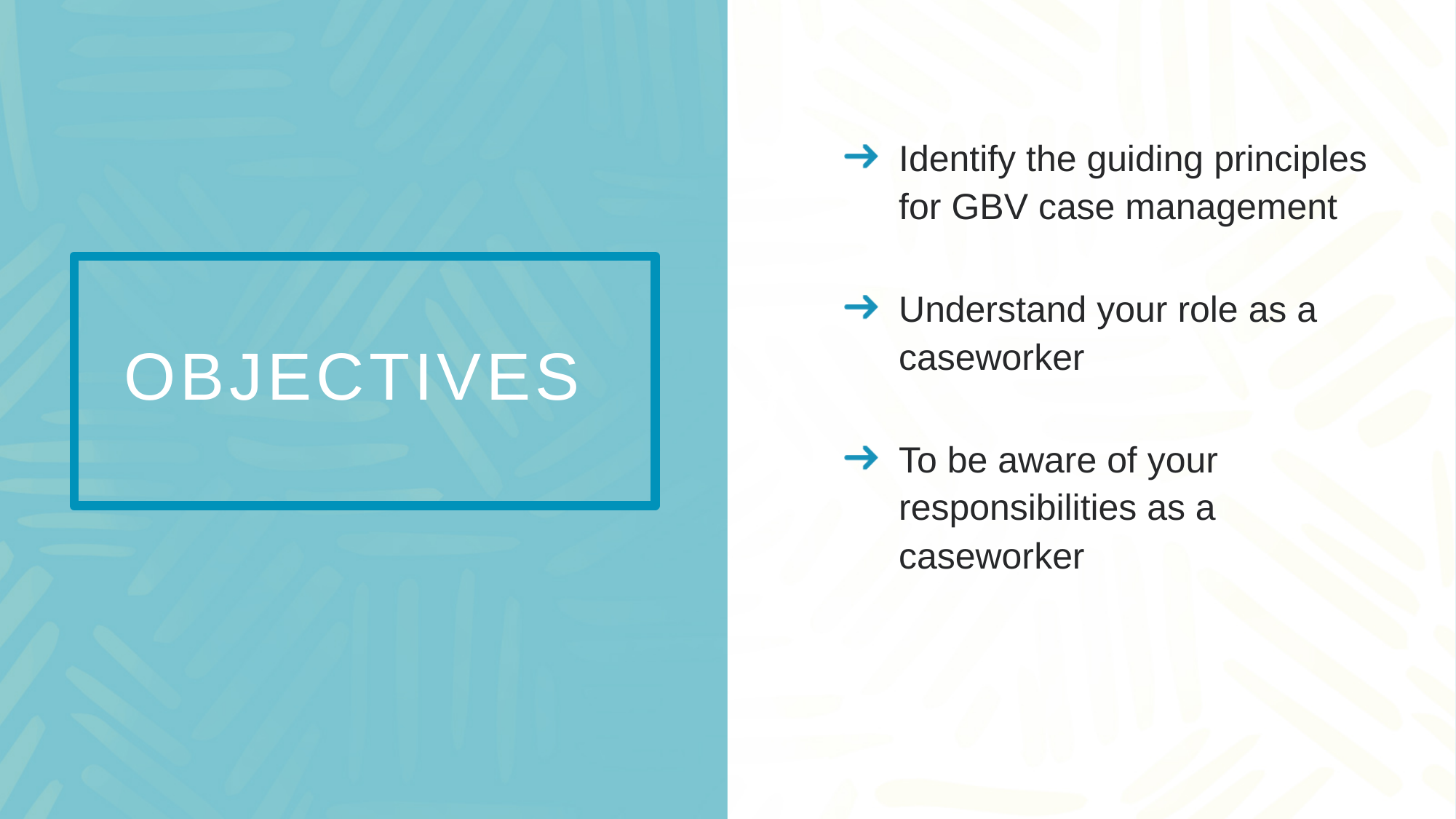

Identify the guiding principles for GBV case management
Understand your role as a caseworker
To be aware of your responsibilities as a caseworker

# Objectives